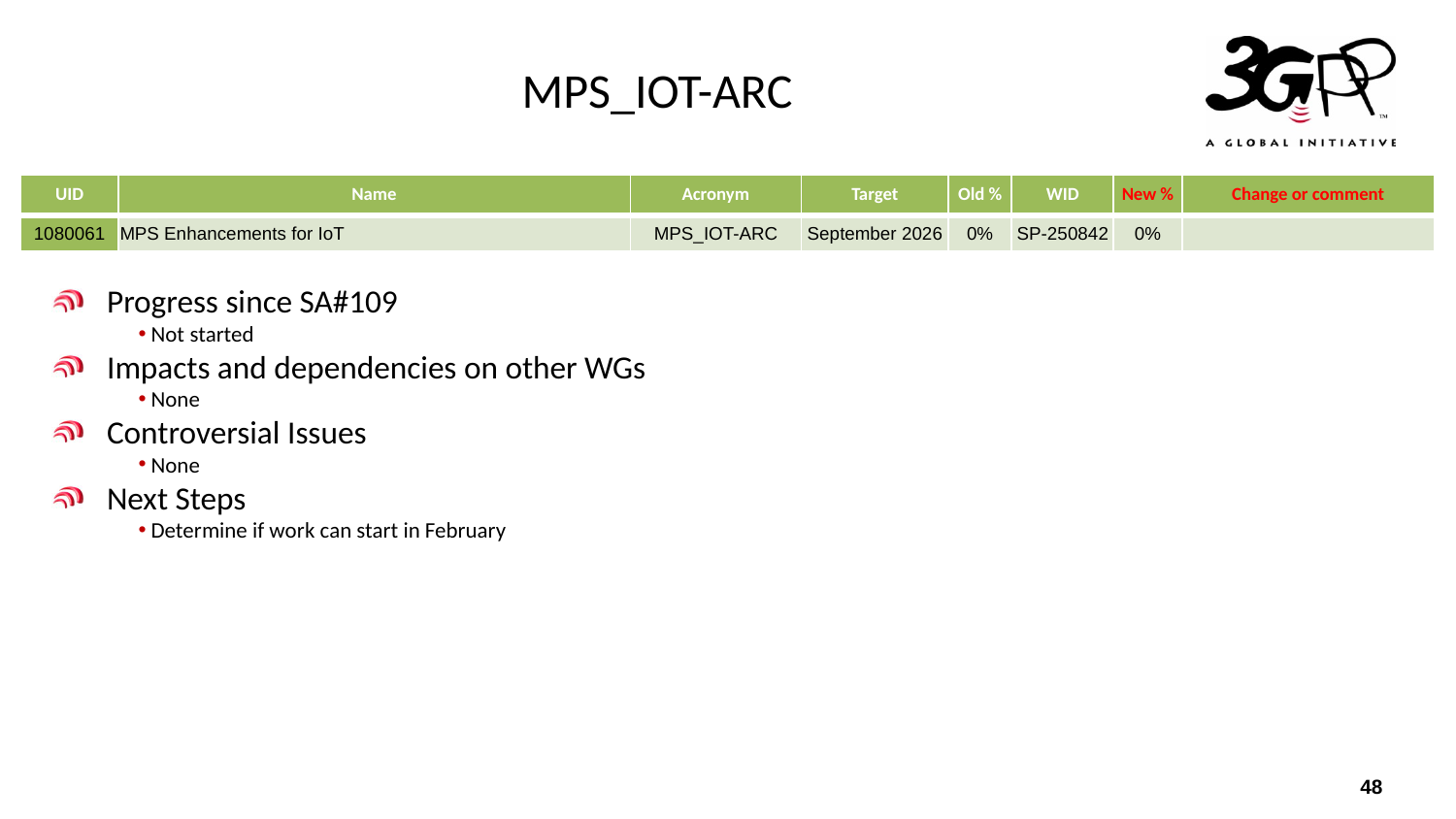

# MPS_IOT-ARC
| UID | Name | Acronym | Target | Old % | WID | New % | Change or comment |
| --- | --- | --- | --- | --- | --- | --- | --- |
| 1080061 | MPS Enhancements for IoT | MPS\_IOT-ARC | September 2026 | 0% | SP-250842 | 0% |  |
Progress since SA#109
 Not started
Impacts and dependencies on other WGs
 None
Controversial Issues
 None
Next Steps
 Determine if work can start in February